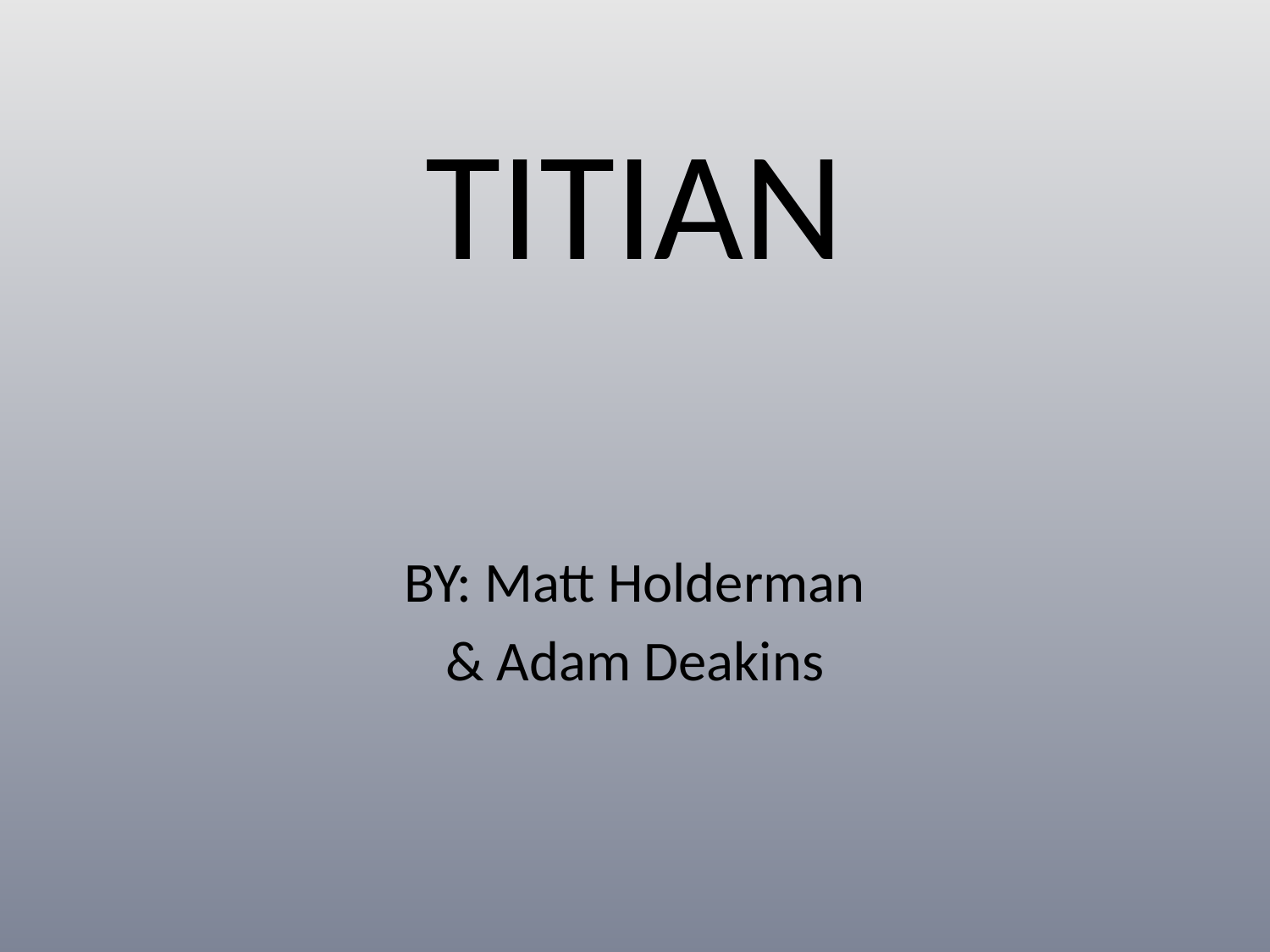

# TITIAN
BY: Matt Holderman
& Adam Deakins